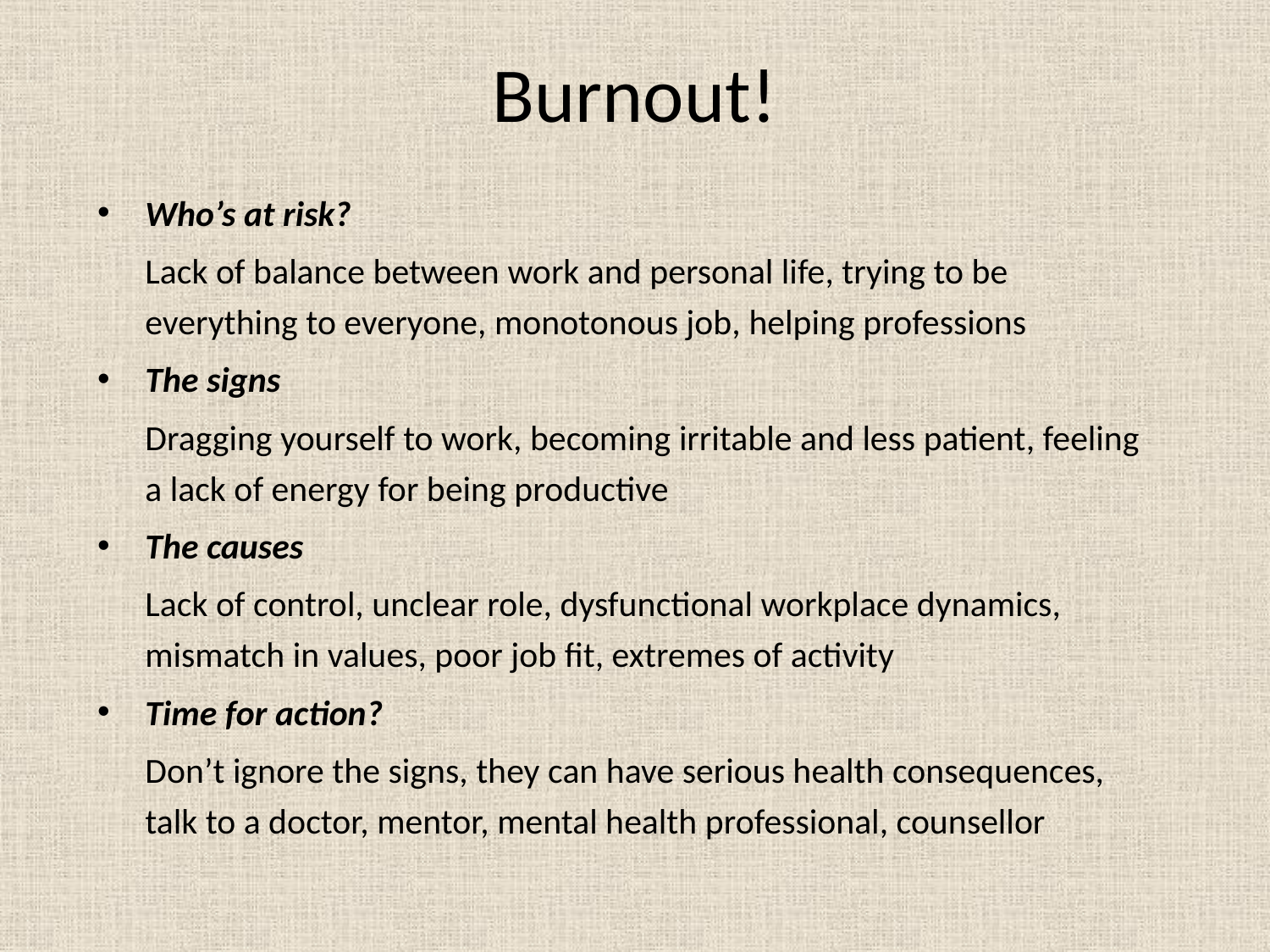

# Burnout!
Who’s at risk?
	Lack of balance between work and personal life, trying to be everything to everyone, monotonous job, helping professions
The signs
	Dragging yourself to work, becoming irritable and less patient, feeling a lack of energy for being productive
The causes
	Lack of control, unclear role, dysfunctional workplace dynamics, mismatch in values, poor job fit, extremes of activity
Time for action?
	Don’t ignore the signs, they can have serious health consequences, talk to a doctor, mentor, mental health professional, counsellor